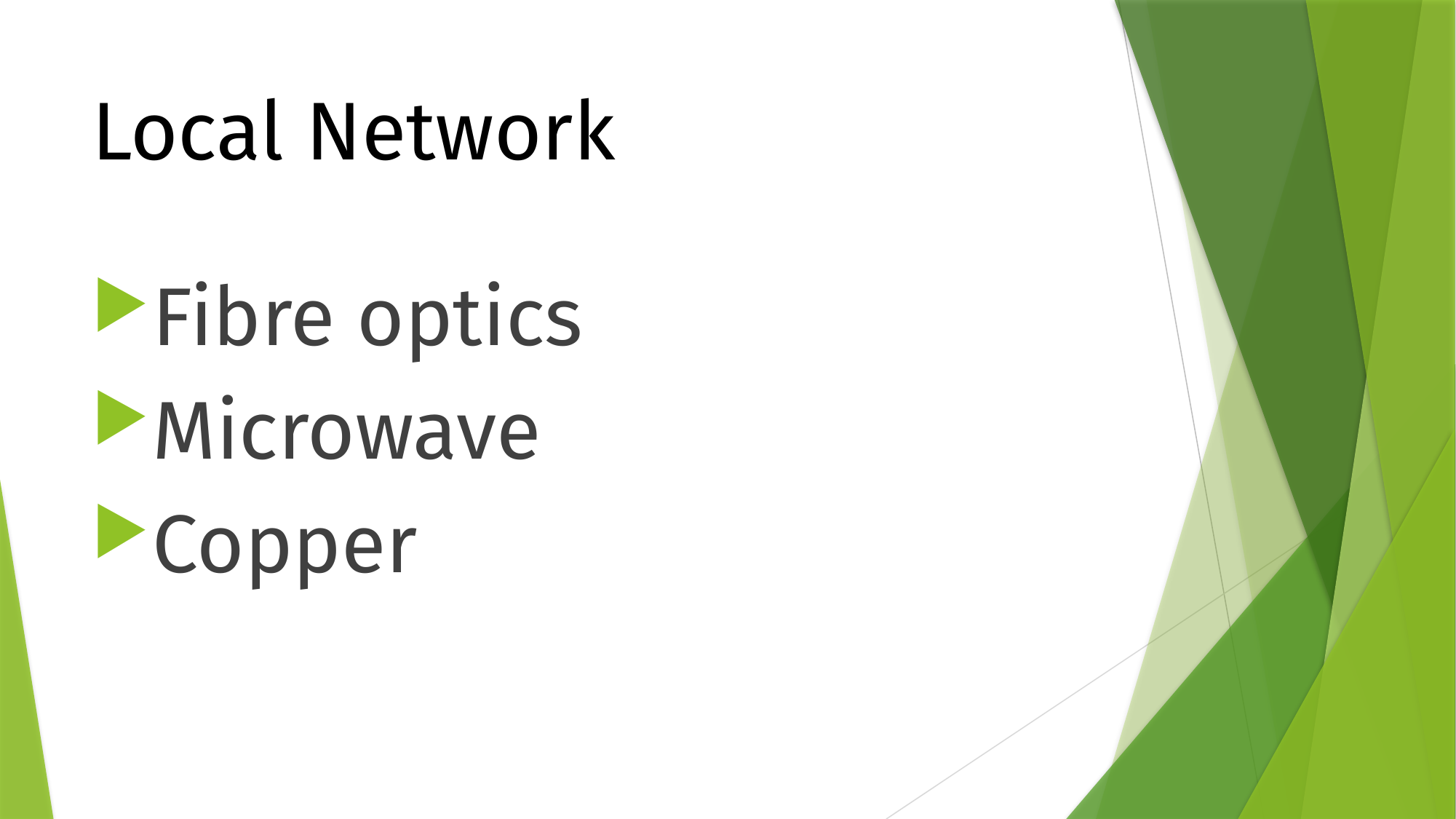

# Local Network
Fibre optics
Microwave
Copper